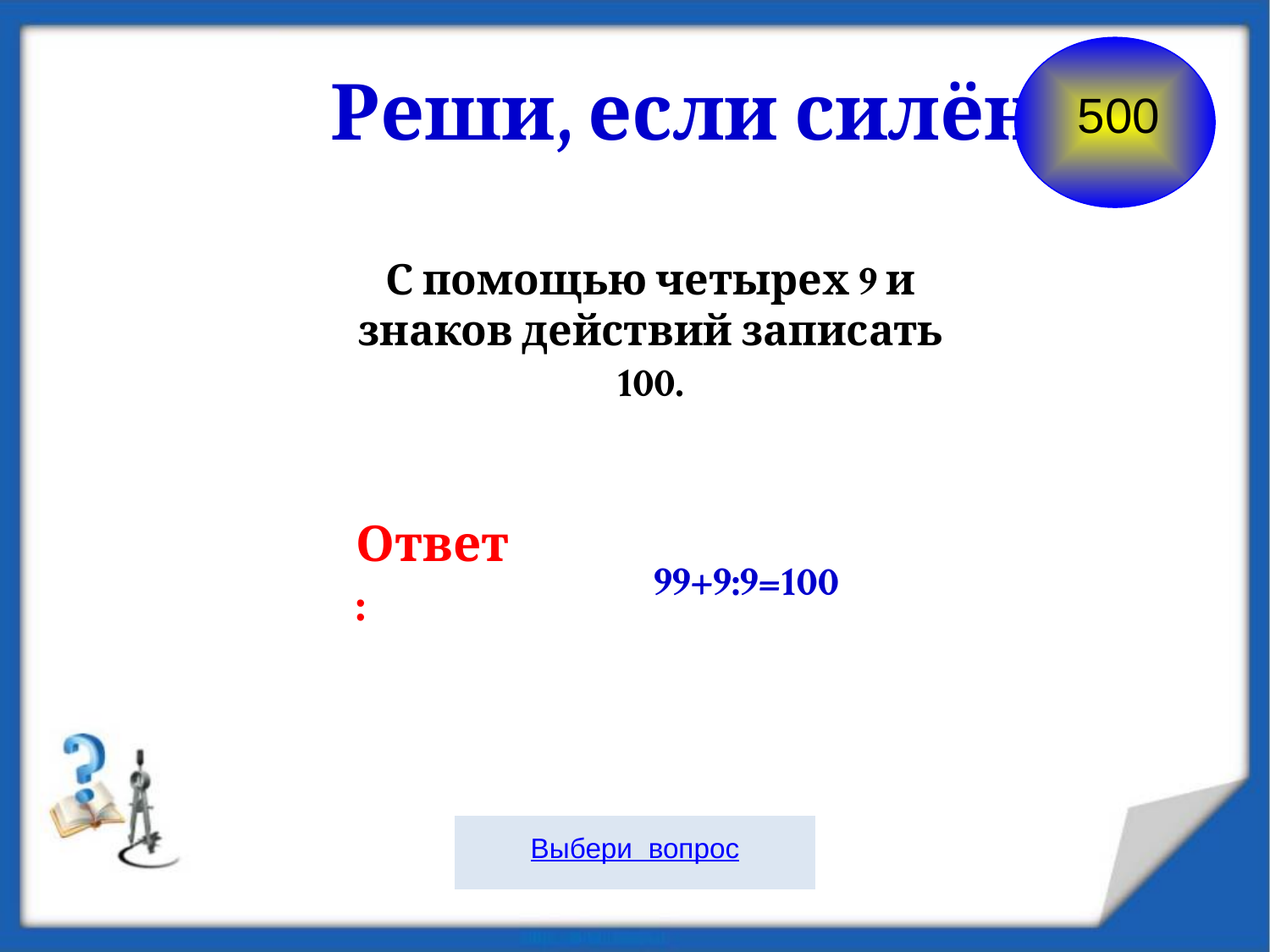

500
Реши, если силён
С помощью четырех 9 и знаков действий записать 100.
Ответ:
99+9:9=100

Выбери  вопрос